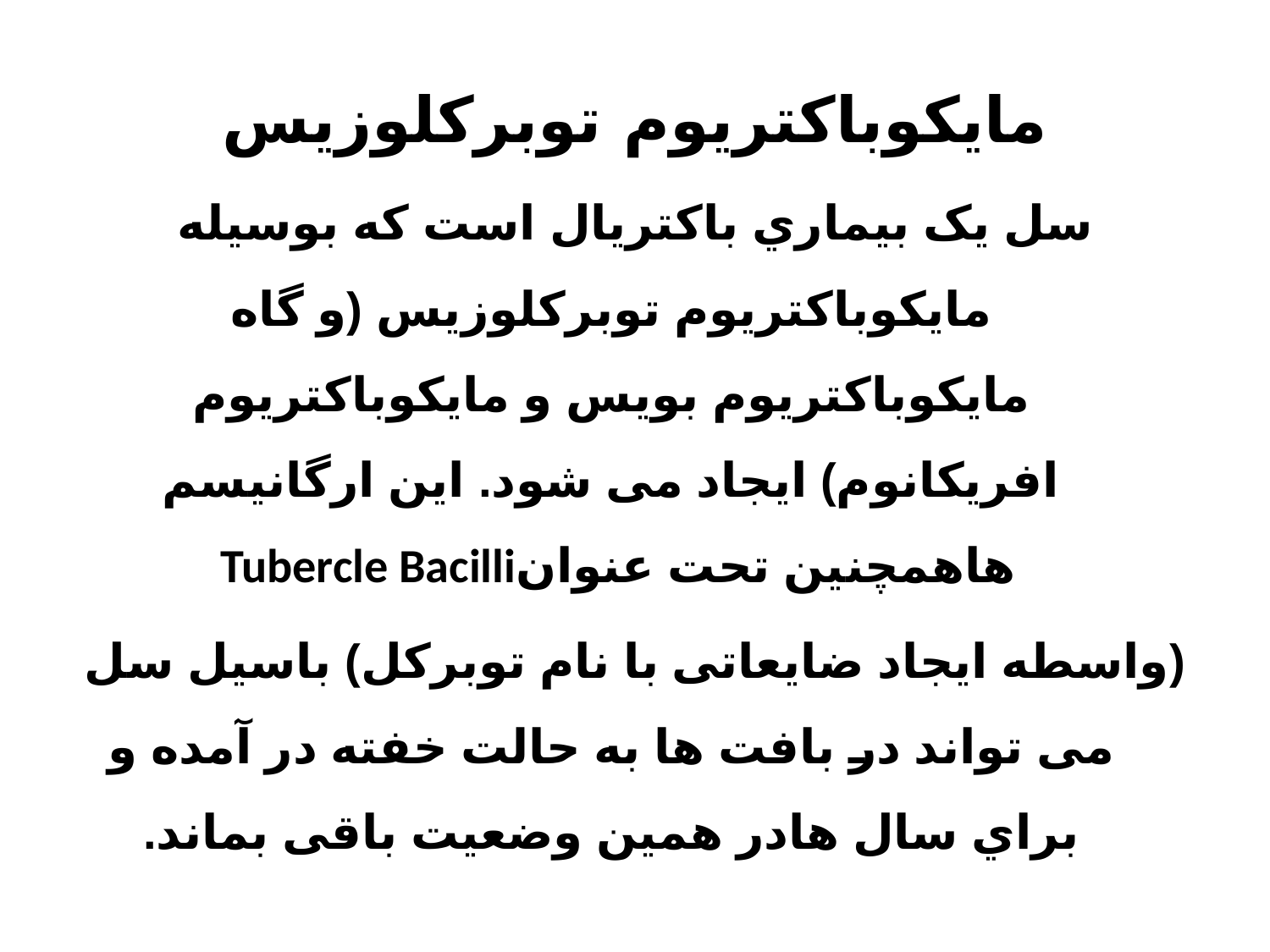

# مایکوباکتریوم توبرکلوزیس
سل یک بیماري باکتریال است که بوسیله مایکوباکتریوم توبرکلوزیس (و گاه مایکوباکتریوم بویس و مایکوباکتریوم افریکانوم) ایجاد می شود. این ارگانیسم هاهمچنین تحت عنوانTubercle Bacilli
(واسطه ایجاد ضایعاتی با نام توبرکل) باسیل سل می تواند در بافت ها به حالت خفته در آمده و براي سال هادر همین وضعیت باقی بماند.